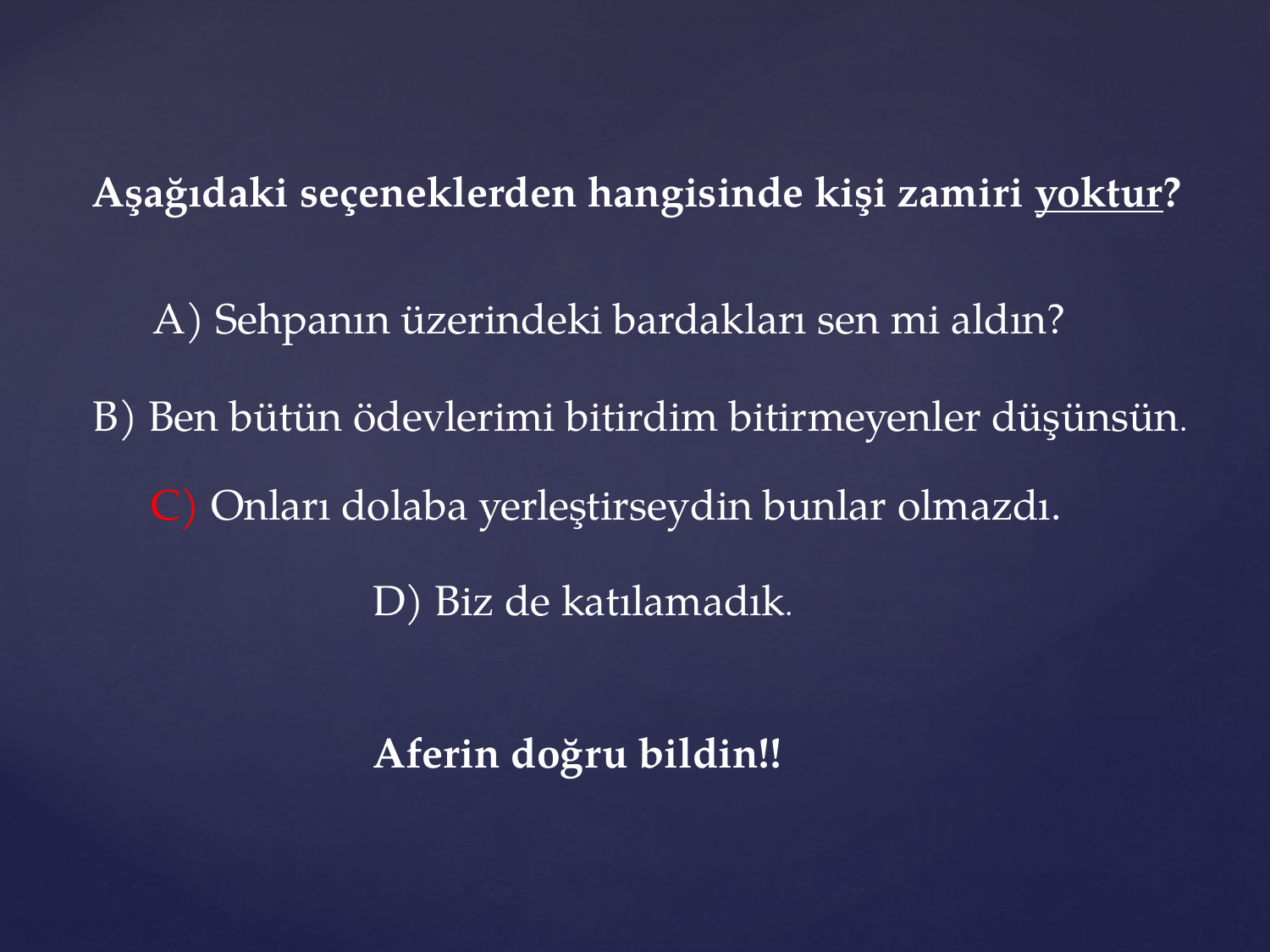

Aşağıdaki seçeneklerden hangisinde kişi zamiri yoktur?
A) Sehpanın üzerindeki bardakları sen mi aldın?
B) Ben bütün ödevlerimi bitirdim bitirmeyenler düşünsün.
C) Onları dolaba yerleştirseydin bunlar olmazdı.
D) Biz de katılamadık.
Aferin doğru bildin!!